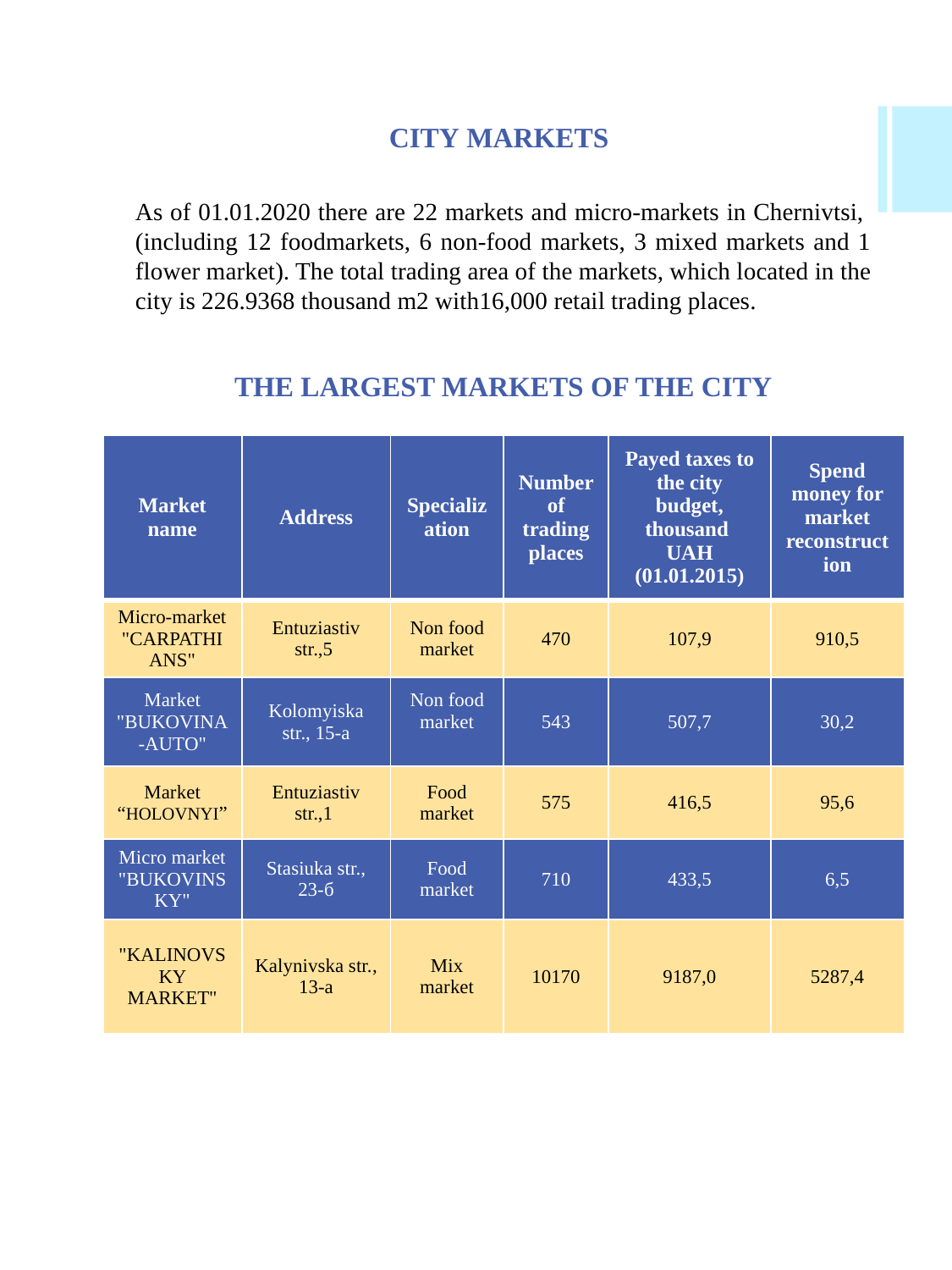

CITY MARKETS
As of 01.01.2020 there are 22 markets and micro-markets in Chernivtsi,  (including 12 foodmarkets, 6 non-food markets, 3 mixed markets and 1 flower market). The total trading area of the markets, which located in the city is 226.9368 thousand m2 with16,000 retail trading places.
# THE LARGEST MARKETS OF THE CITY
| Market name | Address | Specialization | Number of trading places | Payed taxes to the city budget, thousand UAH (01.01.2015) | Spend money for market reconstruction |
| --- | --- | --- | --- | --- | --- |
| Micro-market "CARPATHIANS" | Entuziastiv str.,5 | Non food market | 470 | 107,9 | 910,5 |
| Market "BUKOVINA-AUTO" | Kolomyiska str., 15-а | Non food market | 543 | 507,7 | 30,2 |
| Market “HOLOVNYI” | Entuziastiv str.,1 | Food market | 575 | 416,5 | 95,6 |
| Micro market "BUKOVINSKY" | Stasiuka str., 23-б | Food market | 710 | 433,5 | 6,5 |
| "KALINOVSKY MARKET" | Kalynivska str., 13-а | Mix market | 10170 | 9187,0 | 5287,4 |